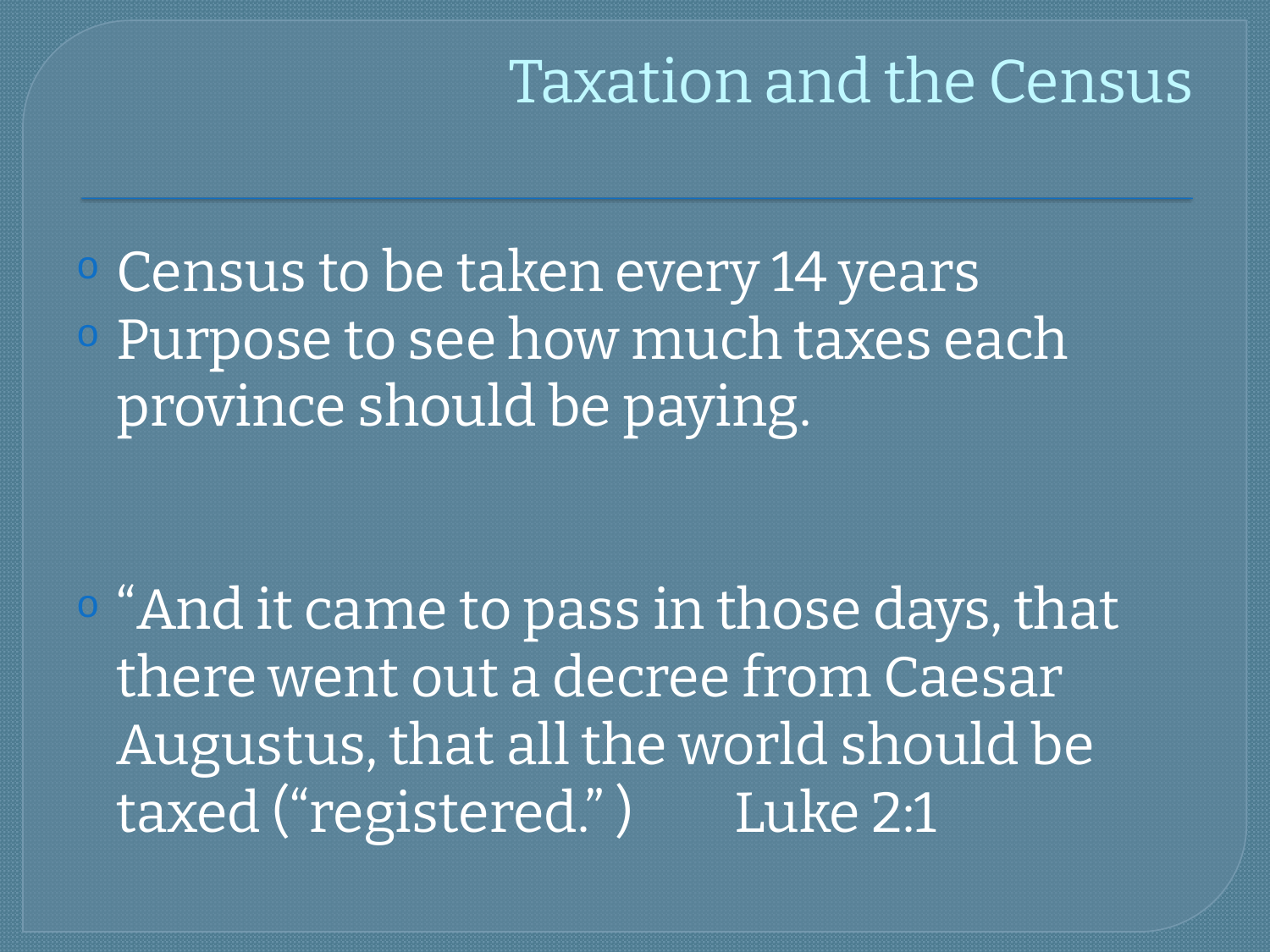

# Taxation and the Census
Census to be taken every 14 years
Purpose to see how much taxes each province should be paying.

“And it came to pass in those days, that there went out a decree from Caesar Augustus, that all the world should be taxed (“registered.” )         Luke 2:1